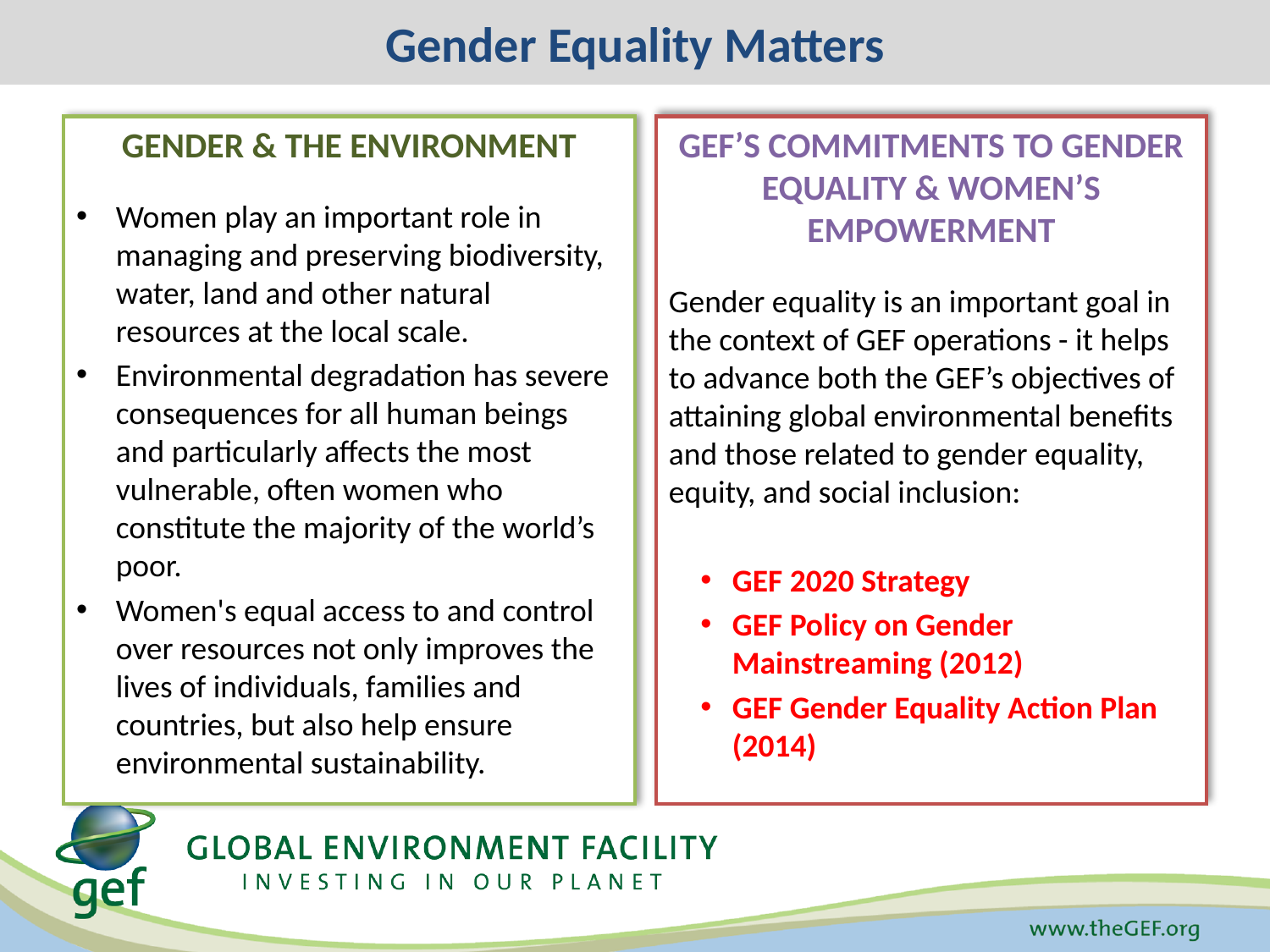

Gender Equality Matters
Gender & the Environment

Women play an important role in managing and preserving biodiversity, water, land and other natural resources at the local scale.
Environmental degradation has severe consequences for all human beings and particularly affects the most vulnerable, often women who constitute the majority of the world’s poor.
Women's equal access to and control over resources not only improves the lives of individuals, families and countries, but also help ensure environmental sustainability.

GEF’s Commitments to Gender Equality & Women’s Empowerment

Gender equality is an important goal in the context of GEF operations - it helps to advance both the GEF’s objectives of attaining global environmental benefits and those related to gender equality, equity, and social inclusion:

GEF 2020 Strategy
GEF Policy on Gender Mainstreaming (2012)
GEF Gender Equality Action Plan (2014)